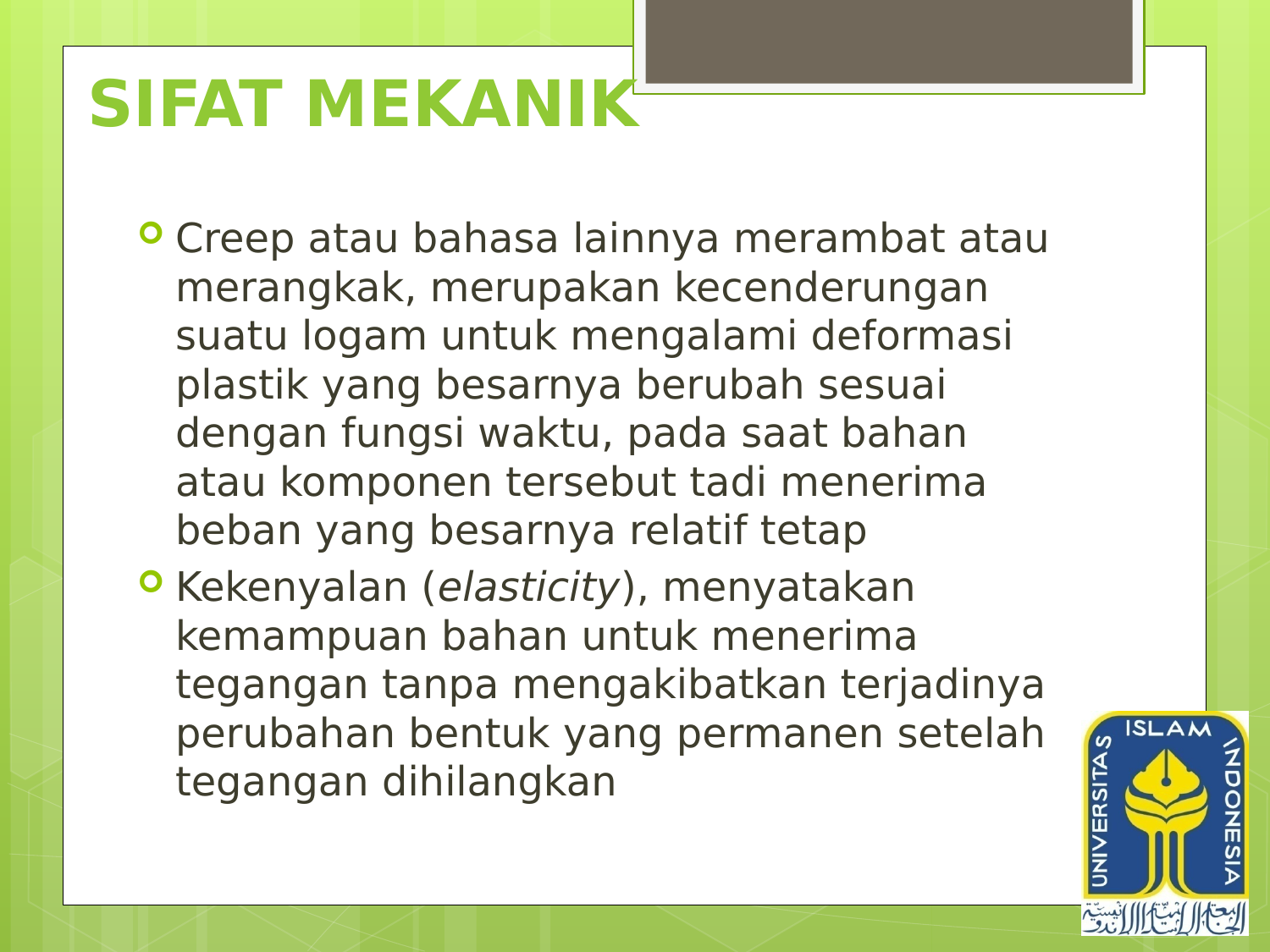

# Sifat Mekanik
Creep atau bahasa lainnya merambat atau merangkak, merupakan kecenderungan suatu logam untuk mengalami deformasi plastik yang besarnya berubah sesuai dengan fungsi waktu, pada saat bahan atau komponen tersebut tadi menerima beban yang besarnya relatif tetap
Kekenyalan (elasticity), menyatakan kemampuan bahan untuk menerima tegangan tanpa mengakibatkan terjadinya perubahan bentuk yang permanen setelah tegangan dihilangkan